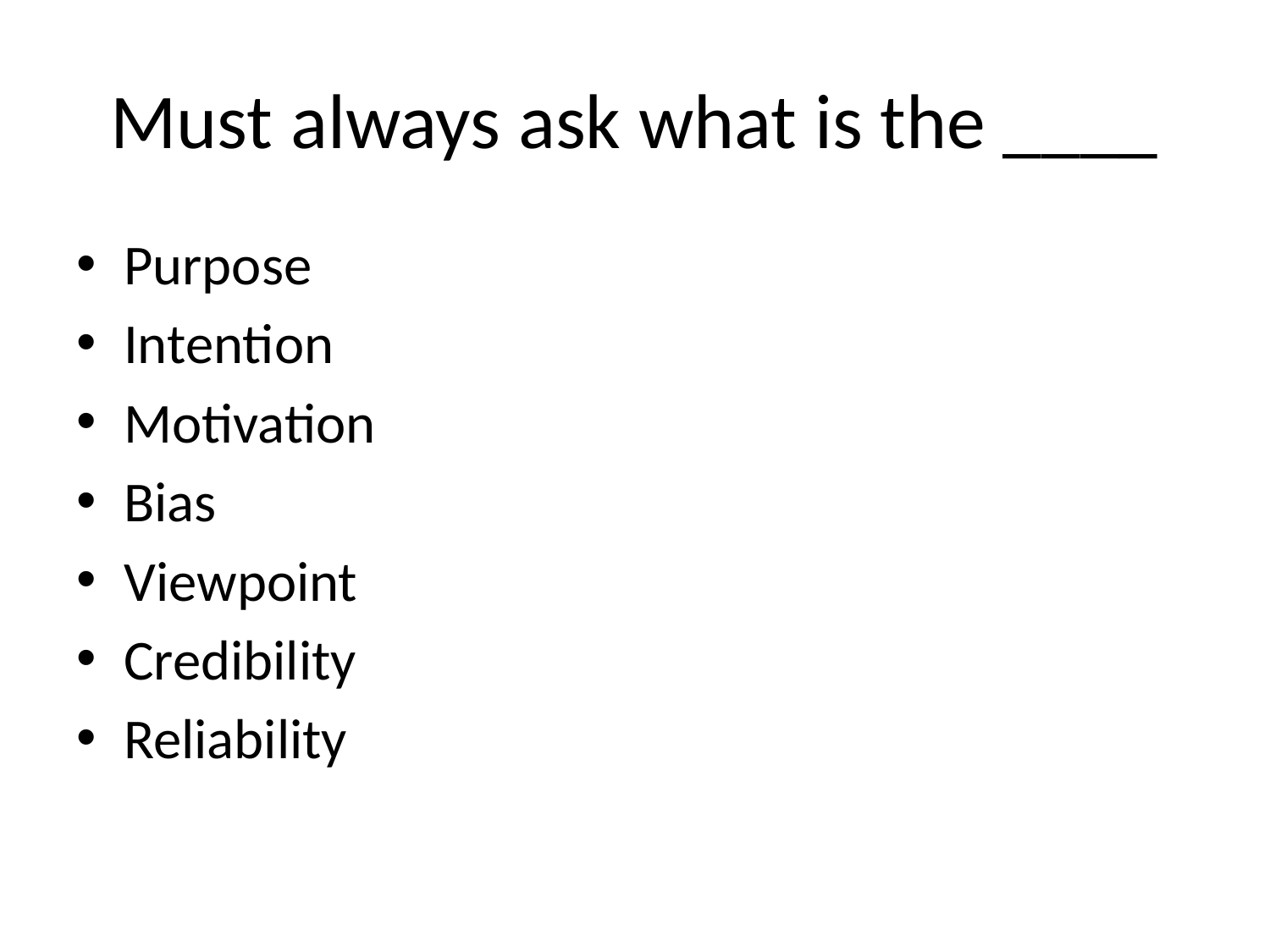

# Must always ask what is the ____
Purpose
Intention
Motivation
Bias
Viewpoint
Credibility
Reliability